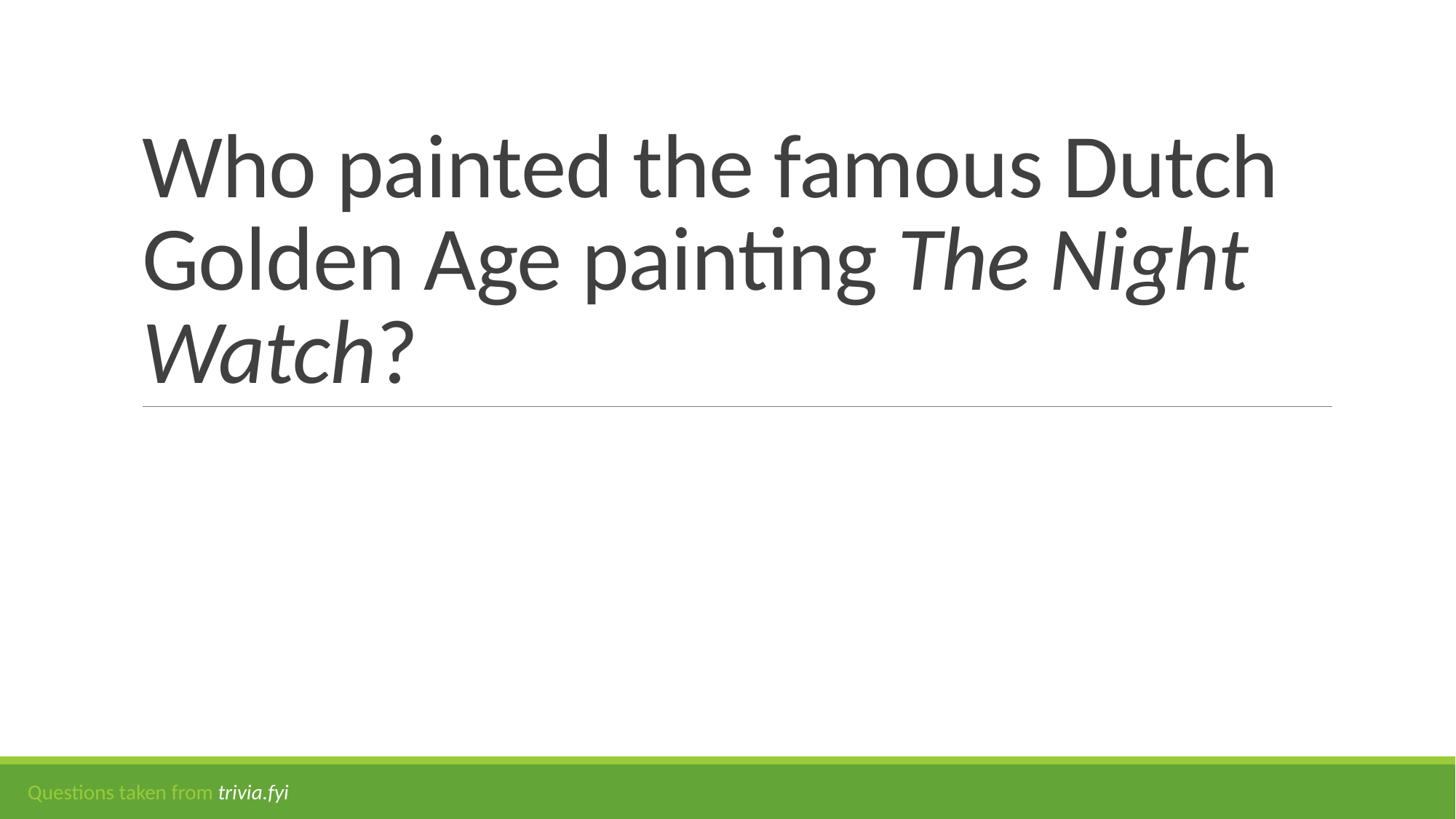

# Who painted the famous Dutch Golden Age painting The Night Watch?